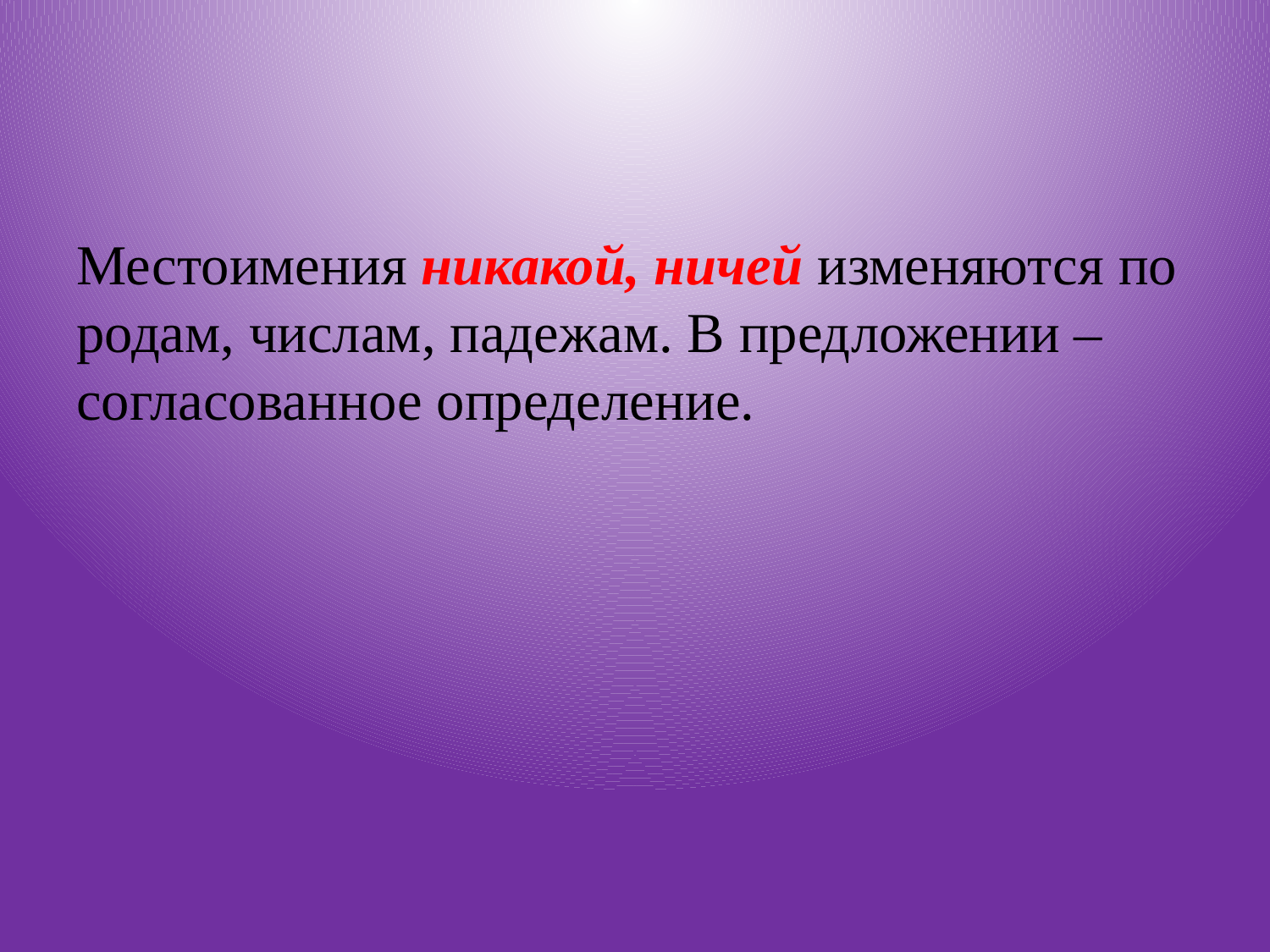

#
Местоимения никакой, ничей изменяются по родам, числам, падежам. В предложении – согласованное определение.